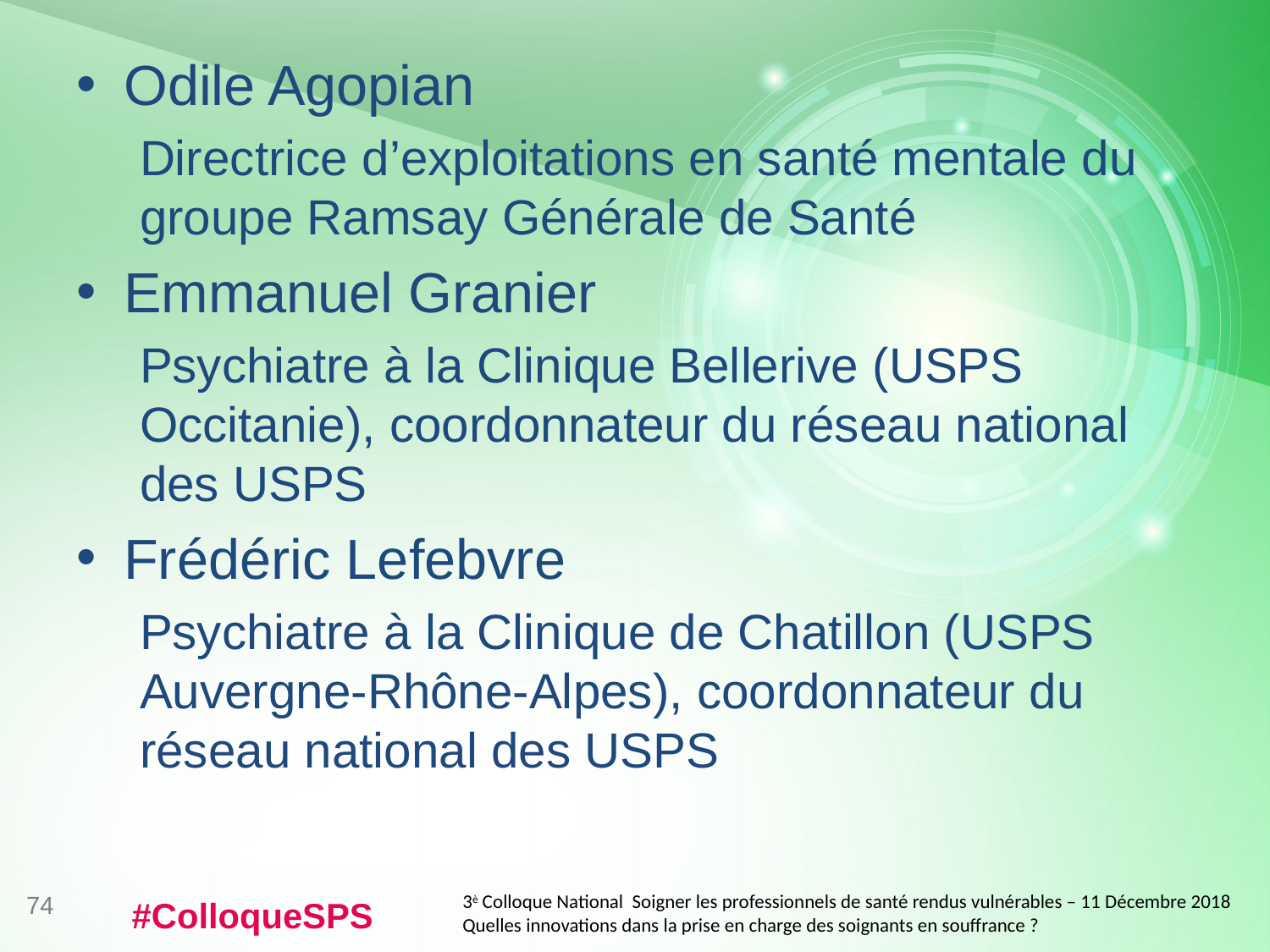

Odile Agopian
Directrice d’exploitations en santé mentale du groupe Ramsay Générale de Santé
Emmanuel Granier
Psychiatre à la Clinique Bellerive (USPS Occitanie), coordonnateur du réseau national des USPS
Frédéric Lefebvre
Psychiatre à la Clinique de Chatillon (USPS Auvergne-Rhône-Alpes), coordonnateur du réseau national des USPS

3è Colloque National  Soigner les professionnels de santé rendus vulnérables – 11 Décembre 2018
Quelles innovations dans la prise en charge des soignants en souffrance ?
74
#ColloqueSPS